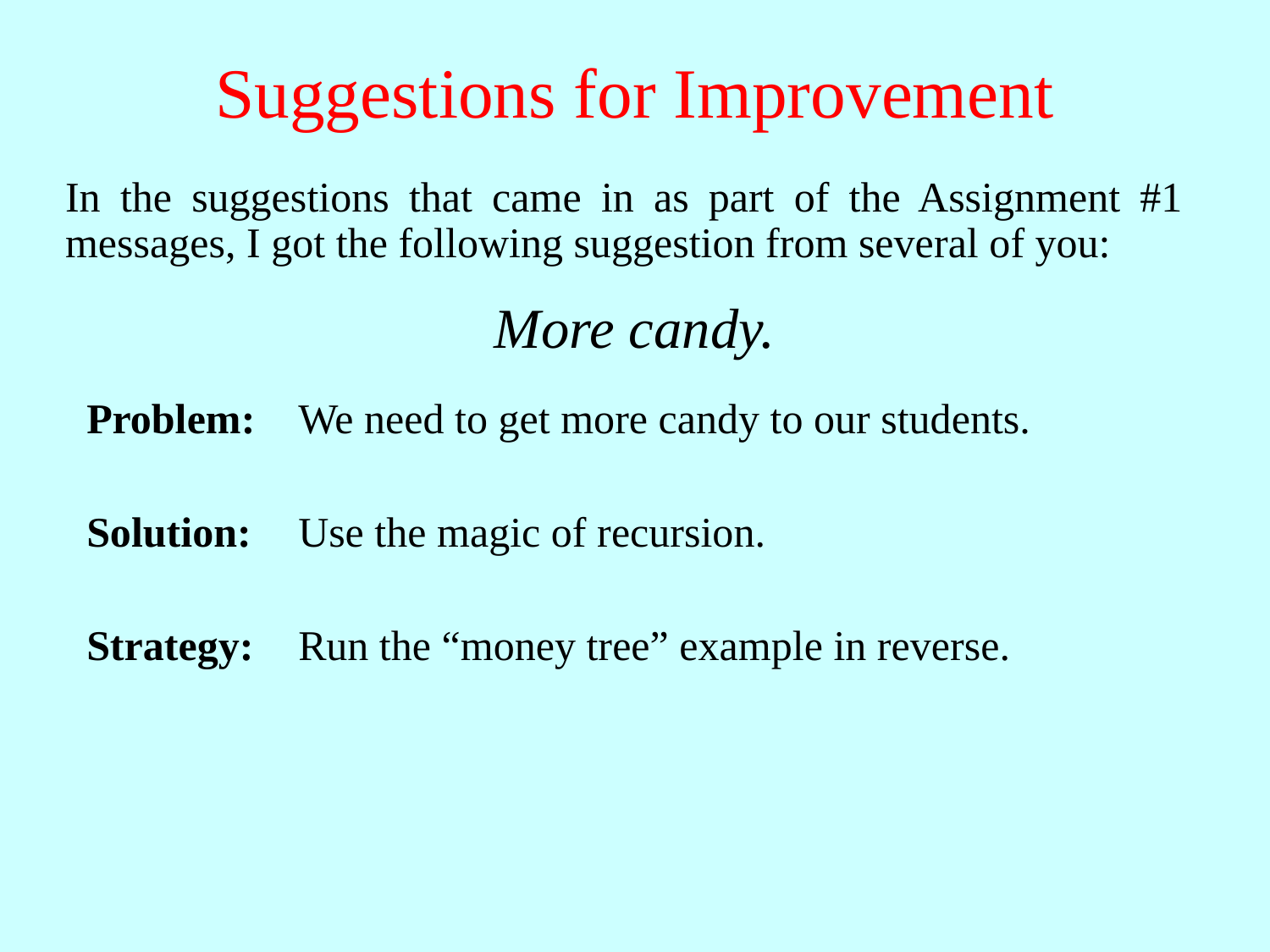

# Suggestions for Improvement
In the suggestions that came in as part of the Assignment #1 messages, I got the following suggestion from several of you:
More candy.
Problem:
We need to get more candy to our students.
Solution:
Use the magic of recursion.
Strategy:
Run the “money tree” example in reverse.